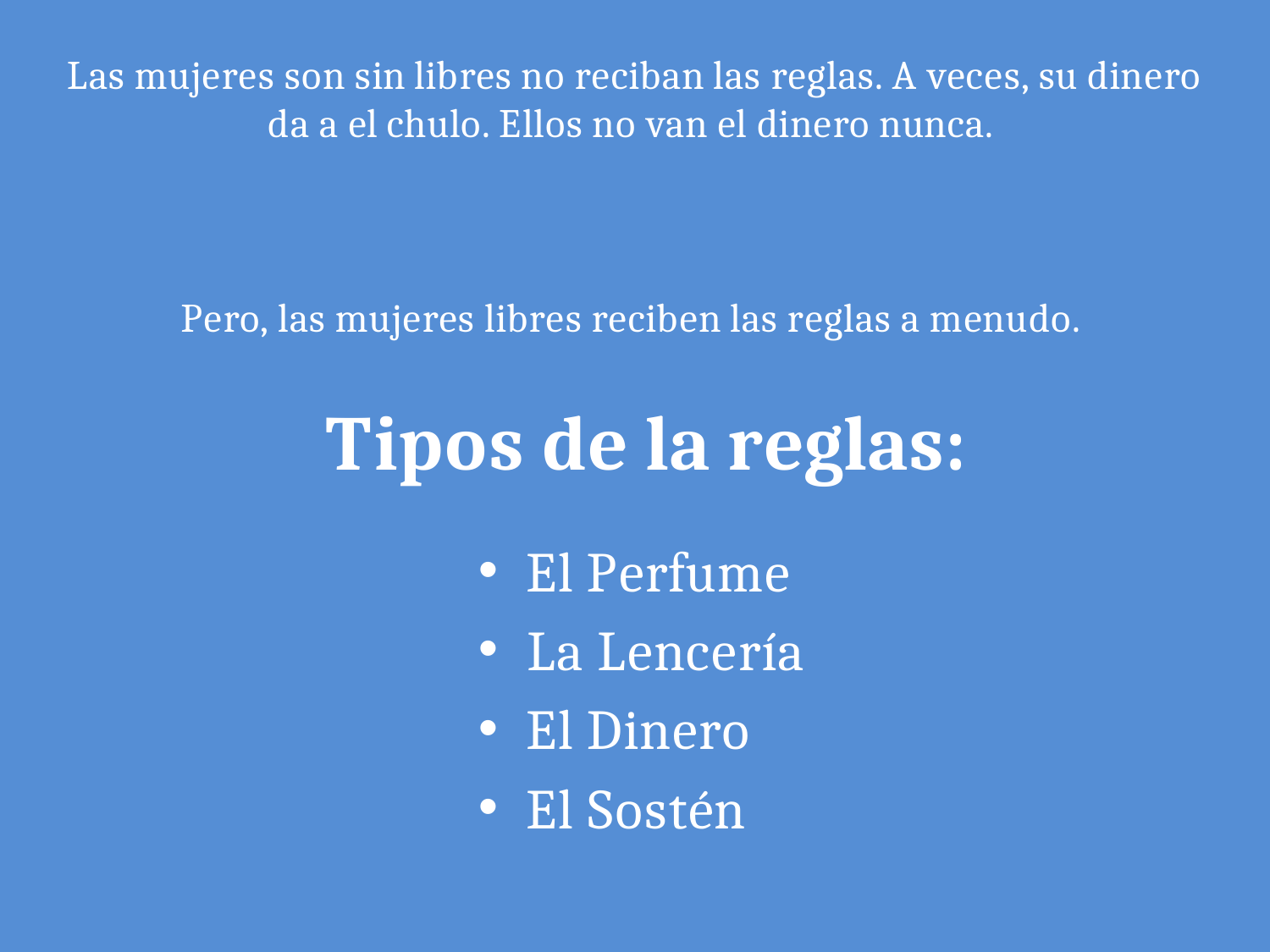

Las mujeres son sin libres no reciban las reglas. A veces, su dinero da a el chulo. Ellos no van el dinero nunca.
Pero, las mujeres libres reciben las reglas a menudo.
# Tipos de la reglas:
El Perfume
La Lencería
El Dinero
El Sostén